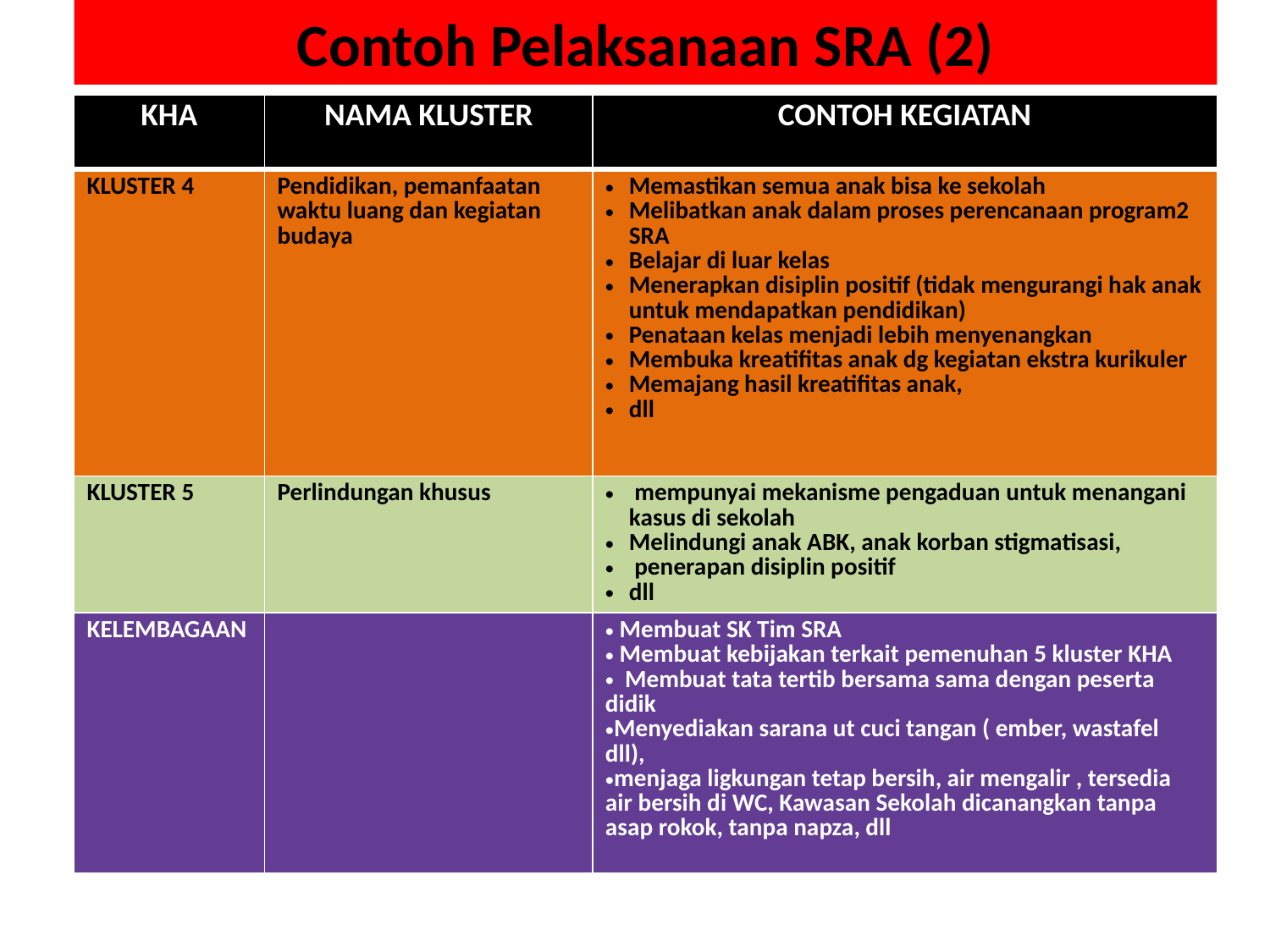

# Contoh Pelaksanaan SRA (2)
| KHA | NAMA KLUSTER | CONTOH KEGIATAN |
| --- | --- | --- |
| KLUSTER 4 | Pendidikan, pemanfaatan waktu luang dan kegiatan budaya | Memastikan semua anak bisa ke sekolah Melibatkan anak dalam proses perencanaan program2 SRA Belajar di luar kelas Menerapkan disiplin positif (tidak mengurangi hak anak untuk mendapatkan pendidikan) Penataan kelas menjadi lebih menyenangkan Membuka kreatifitas anak dg kegiatan ekstra kurikuler Memajang hasil kreatifitas anak, dll |
| KLUSTER 5 | Perlindungan khusus | mempunyai mekanisme pengaduan untuk menangani kasus di sekolah Melindungi anak ABK, anak korban stigmatisasi, penerapan disiplin positif dll |
| KELEMBAGAAN |  | Membuat SK Tim SRA Membuat kebijakan terkait pemenuhan 5 kluster KHA Membuat tata tertib bersama sama dengan peserta didik Menyediakan sarana ut cuci tangan ( ember, wastafel dll), menjaga ligkungan tetap bersih, air mengalir , tersedia air bersih di WC, Kawasan Sekolah dicanangkan tanpa asap rokok, tanpa napza, dll |